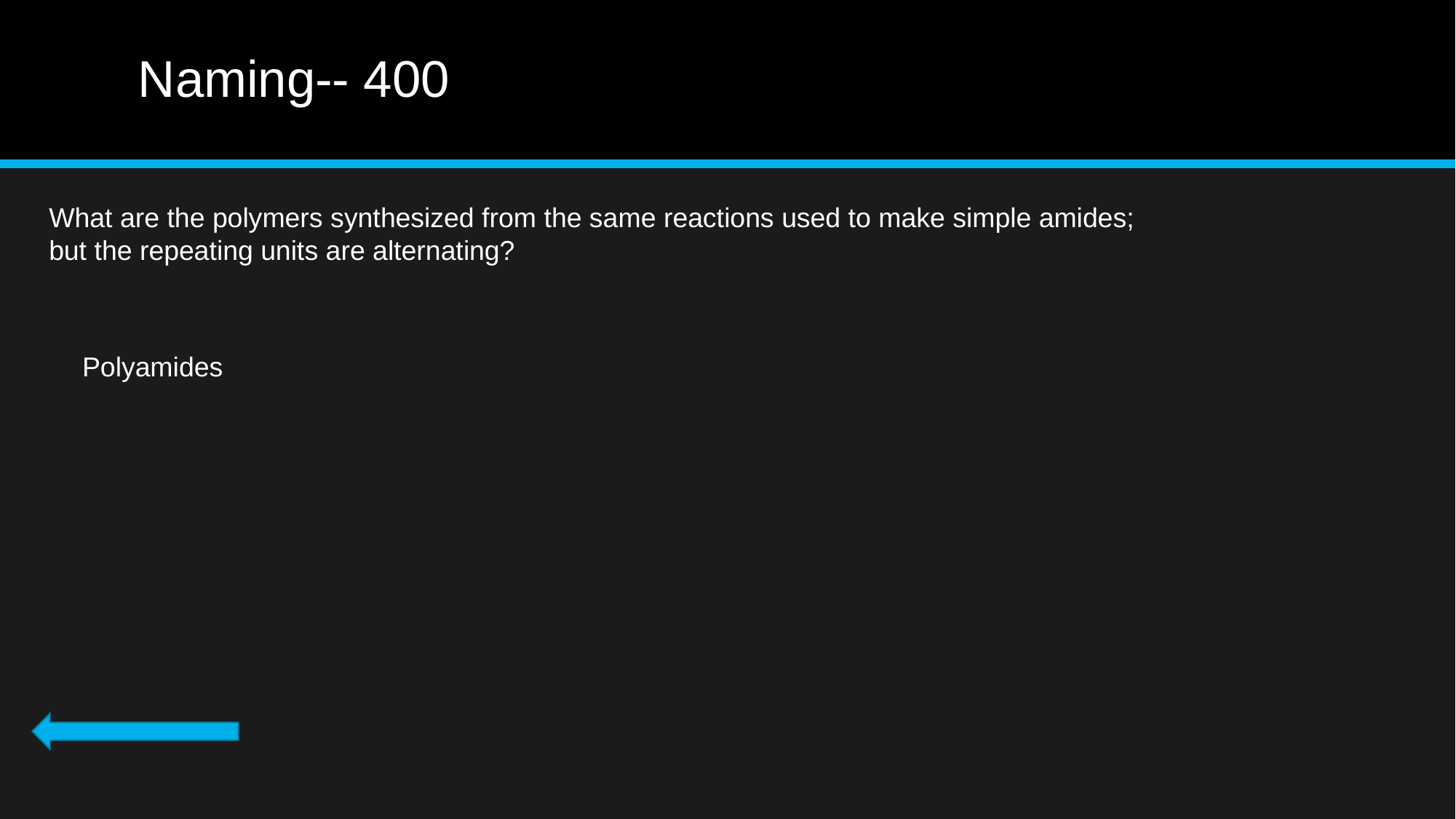

# Naming-- 400
What are the polymers synthesized from the same reactions used to make simple amides;
but the repeating units are alternating?
Polyamides